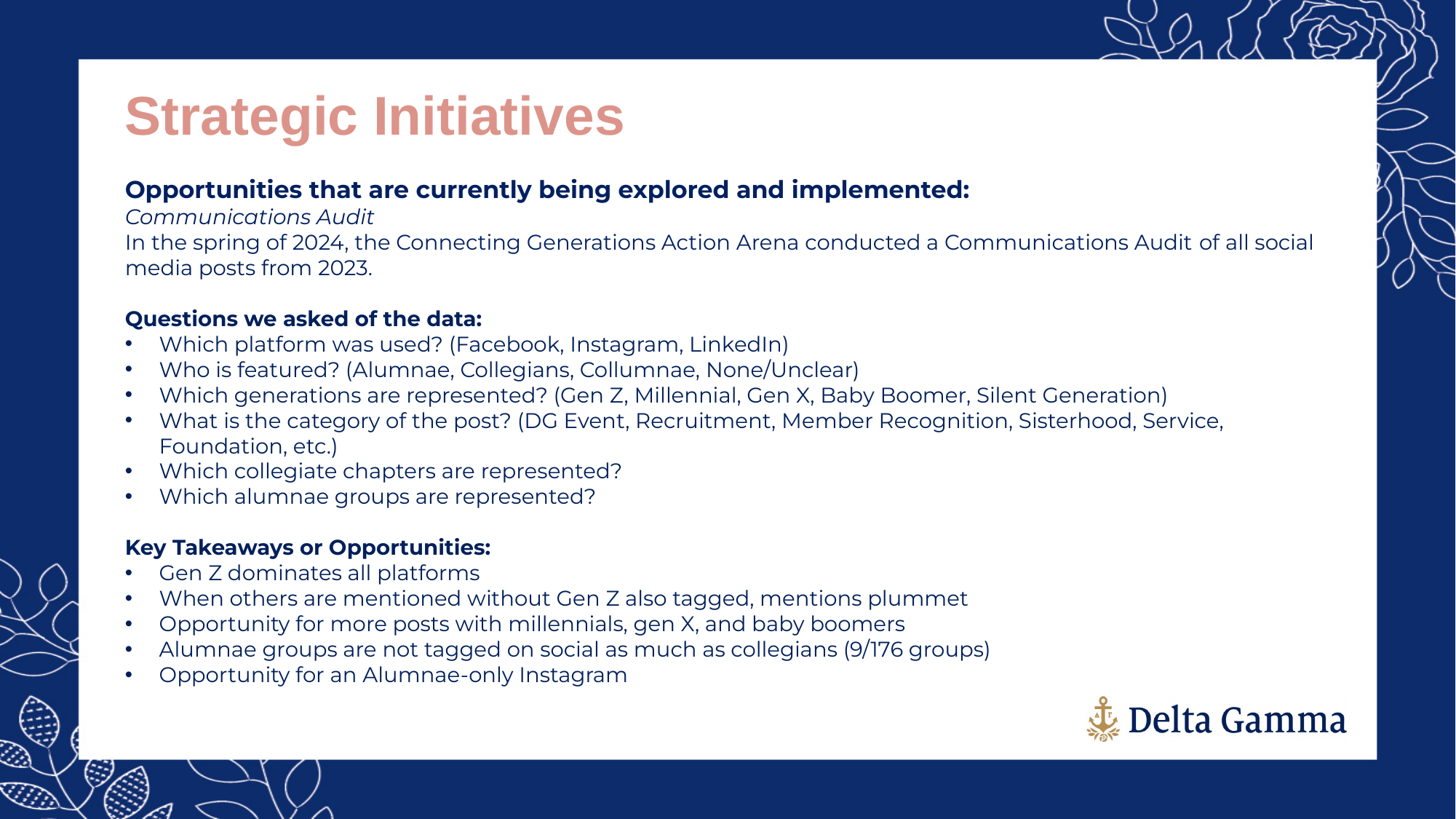

Strategic Initiatives
Opportunities that are currently being explored and implemented:
Communications Audit
In the spring of 2024, the Connecting Generations Action Arena conducted a Communications Audit of all social media posts from 2023.

Questions we asked of the data:
Which platform was used? (Facebook, Instagram, LinkedIn)
Who is featured? (Alumnae, Collegians, Collumnae, None/Unclear)
Which generations are represented? (Gen Z, Millennial, Gen X, Baby Boomer, Silent Generation)
What is the category of the post? (DG Event, Recruitment, Member Recognition, Sisterhood, Service, Foundation, etc.)
Which collegiate chapters are represented?
Which alumnae groups are represented?

Key Takeaways or Opportunities:
Gen Z dominates all platforms
When others are mentioned without Gen Z also tagged, mentions plummet
Opportunity for more posts with millennials, gen X, and baby boomers
Alumnae groups are not tagged on social as much as collegians (9/176 groups)
Opportunity for an Alumnae-only Instagram